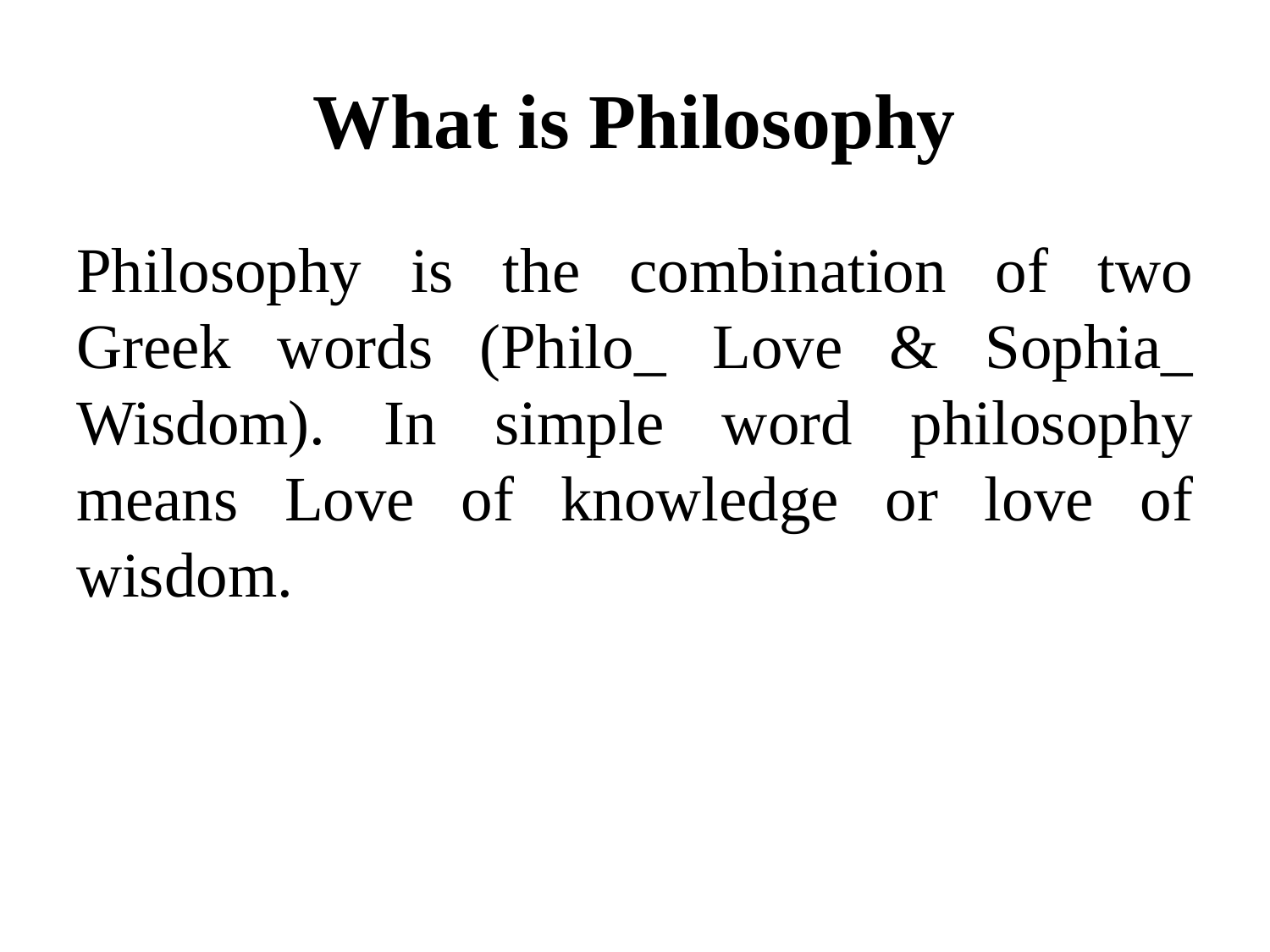

# What is Philosophy
Philosophy is the combination of two Greek words (Philo_ Love & Sophia_ Wisdom). In simple word philosophy means Love of knowledge or love of wisdom.